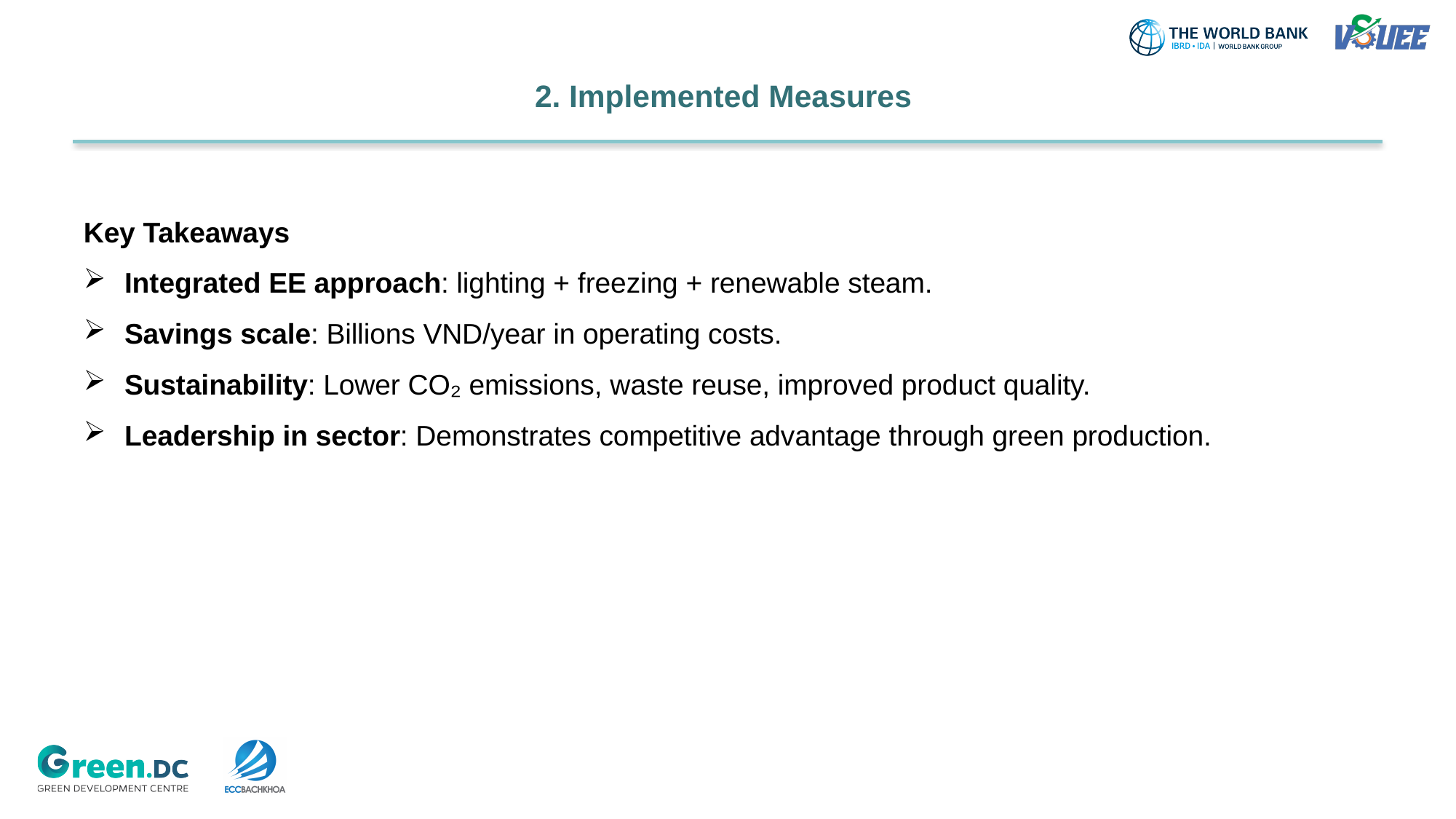

# 2. Implemented Measures
Key Takeaways
Integrated EE approach: lighting + freezing + renewable steam.
Savings scale: Billions VND/year in operating costs.
Sustainability: Lower CO₂ emissions, waste reuse, improved product quality.
Leadership in sector: Demonstrates competitive advantage through green production.